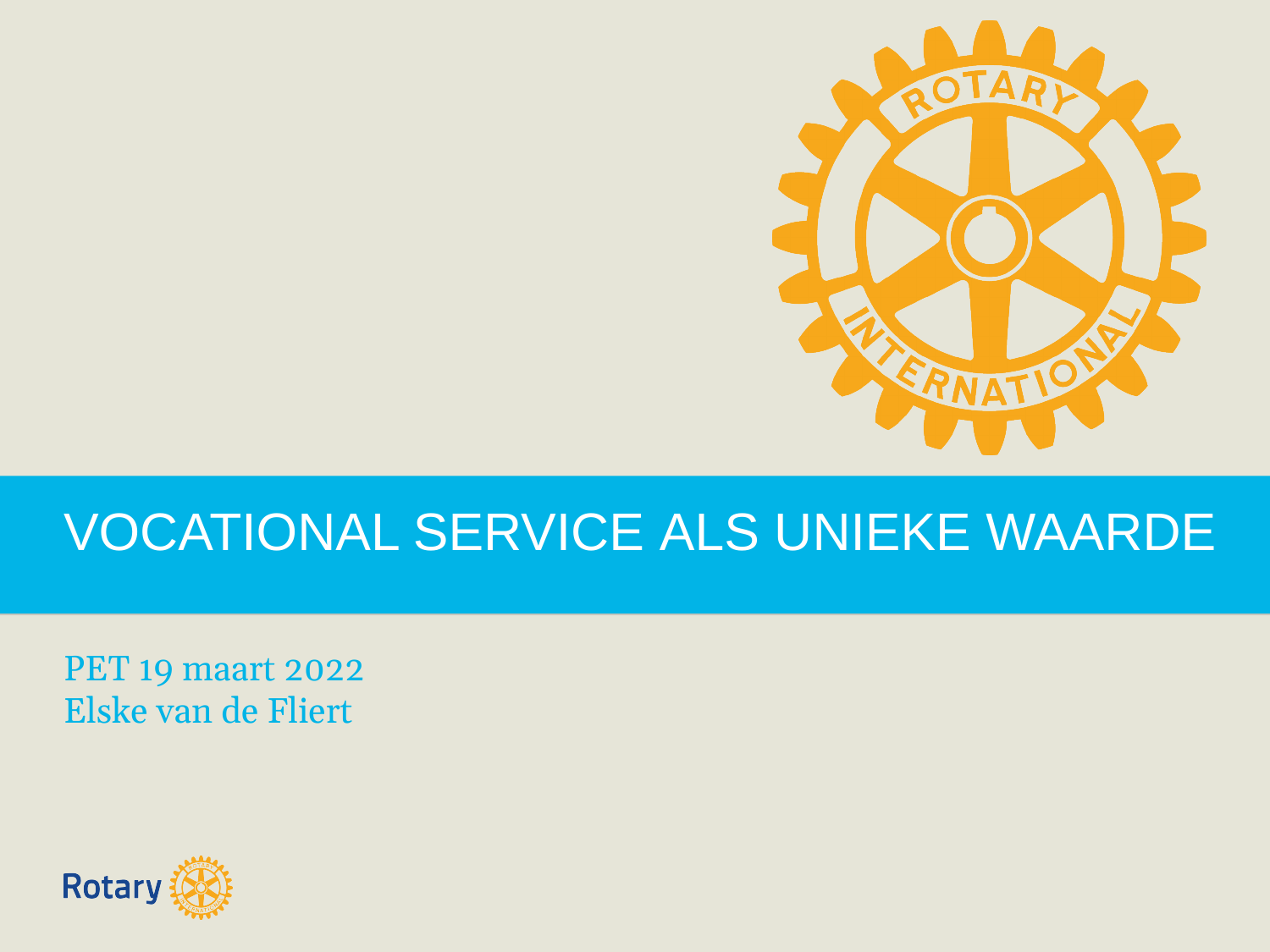

VOCATIONAL SERVICE ALS UNIEKE WAARDE

PET 19 maart 2022
Elske van de Fliert